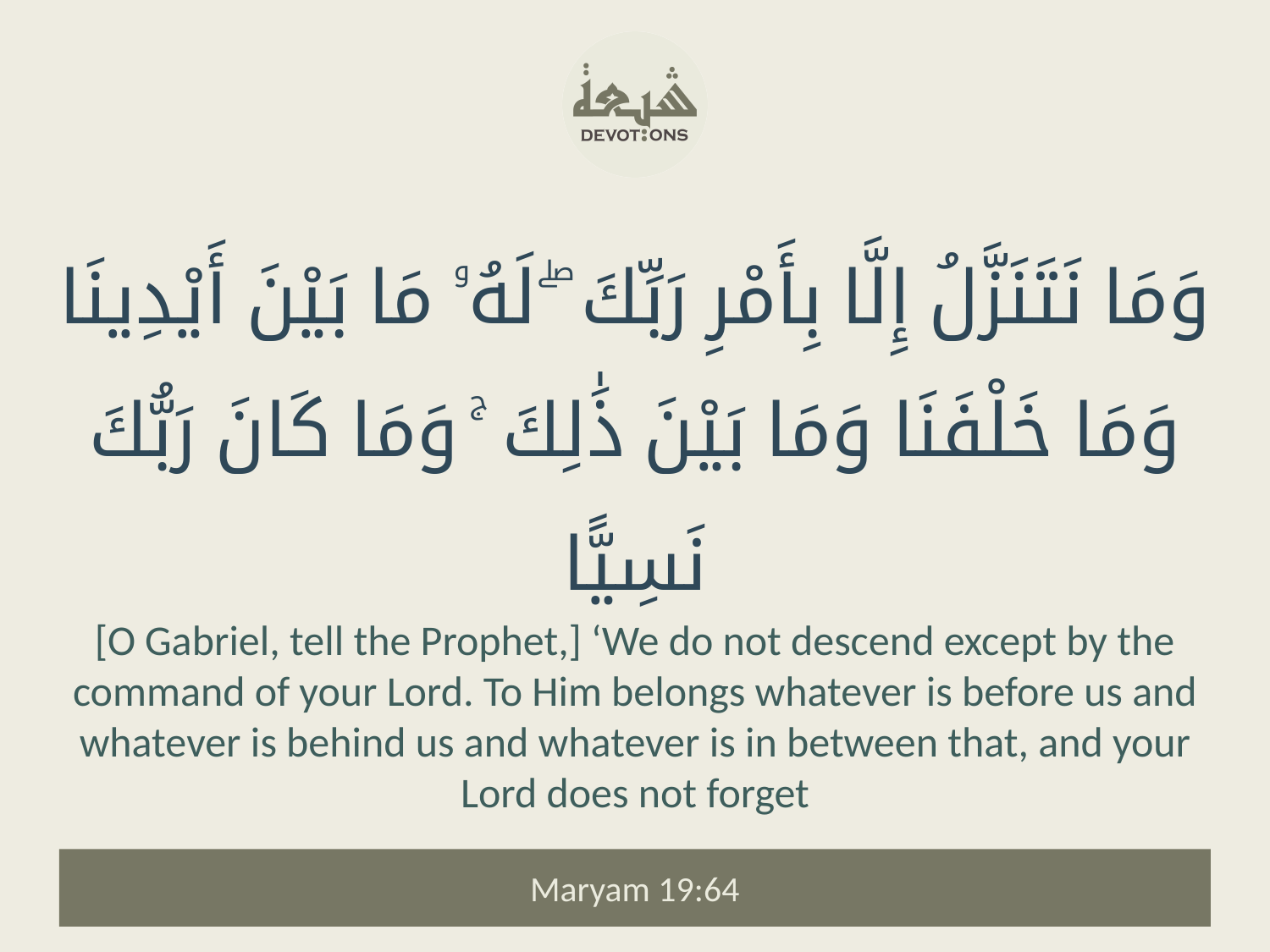

وَمَا نَتَنَزَّلُ إِلَّا بِأَمْرِ رَبِّكَ ۖ لَهُۥ مَا بَيْنَ أَيْدِينَا وَمَا خَلْفَنَا وَمَا بَيْنَ ذَٰلِكَ ۚ وَمَا كَانَ رَبُّكَ نَسِيًّا
[O Gabriel, tell the Prophet,] ‘We do not descend except by the command of your Lord. To Him belongs whatever is before us and whatever is behind us and whatever is in between that, and your Lord does not forget
Maryam 19:64